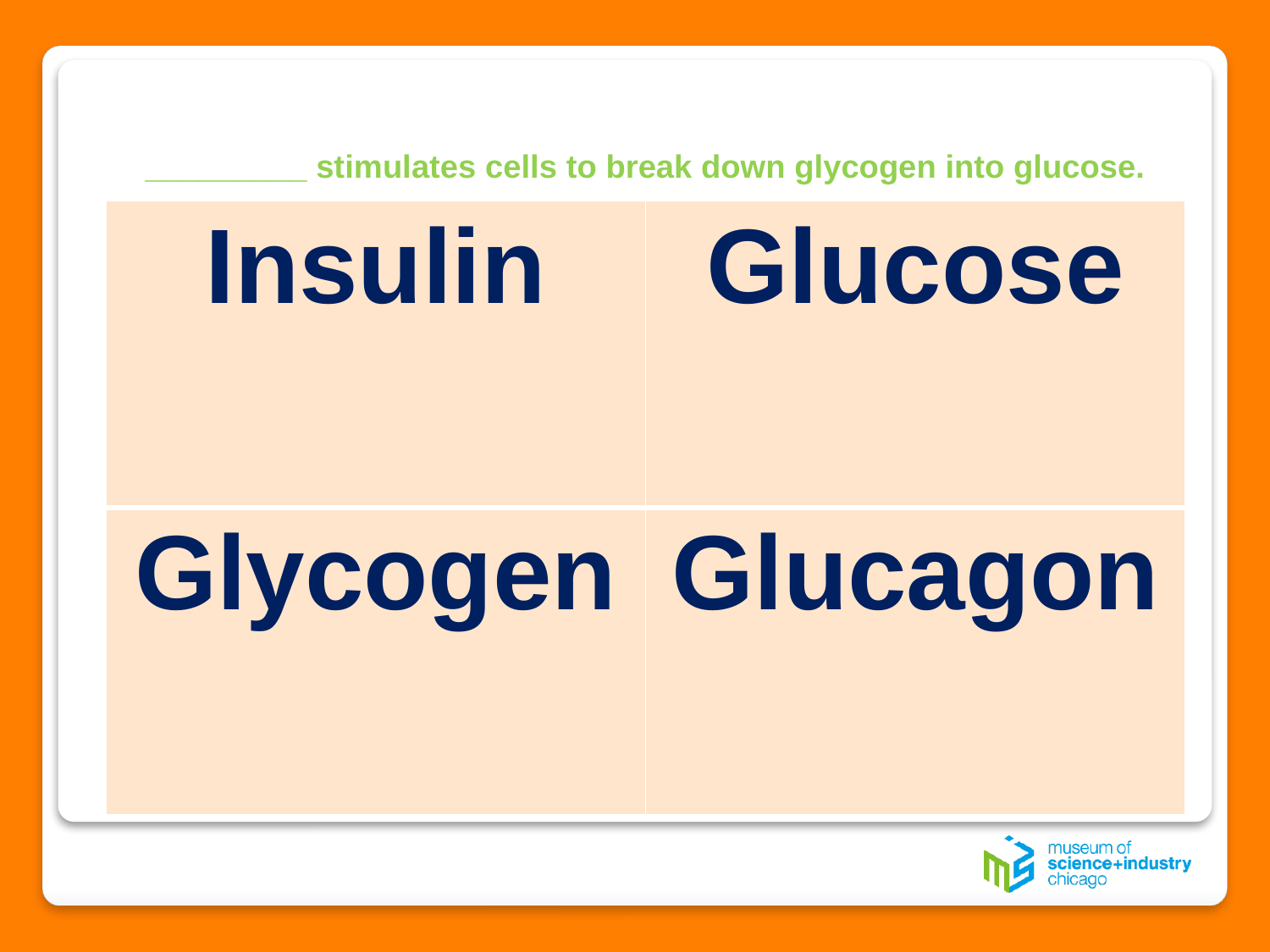

# _________ stimulates cells to break down glycogen into glucose.
| Insulin | Glucose |
| --- | --- |
| Glycogen | Glucagon |